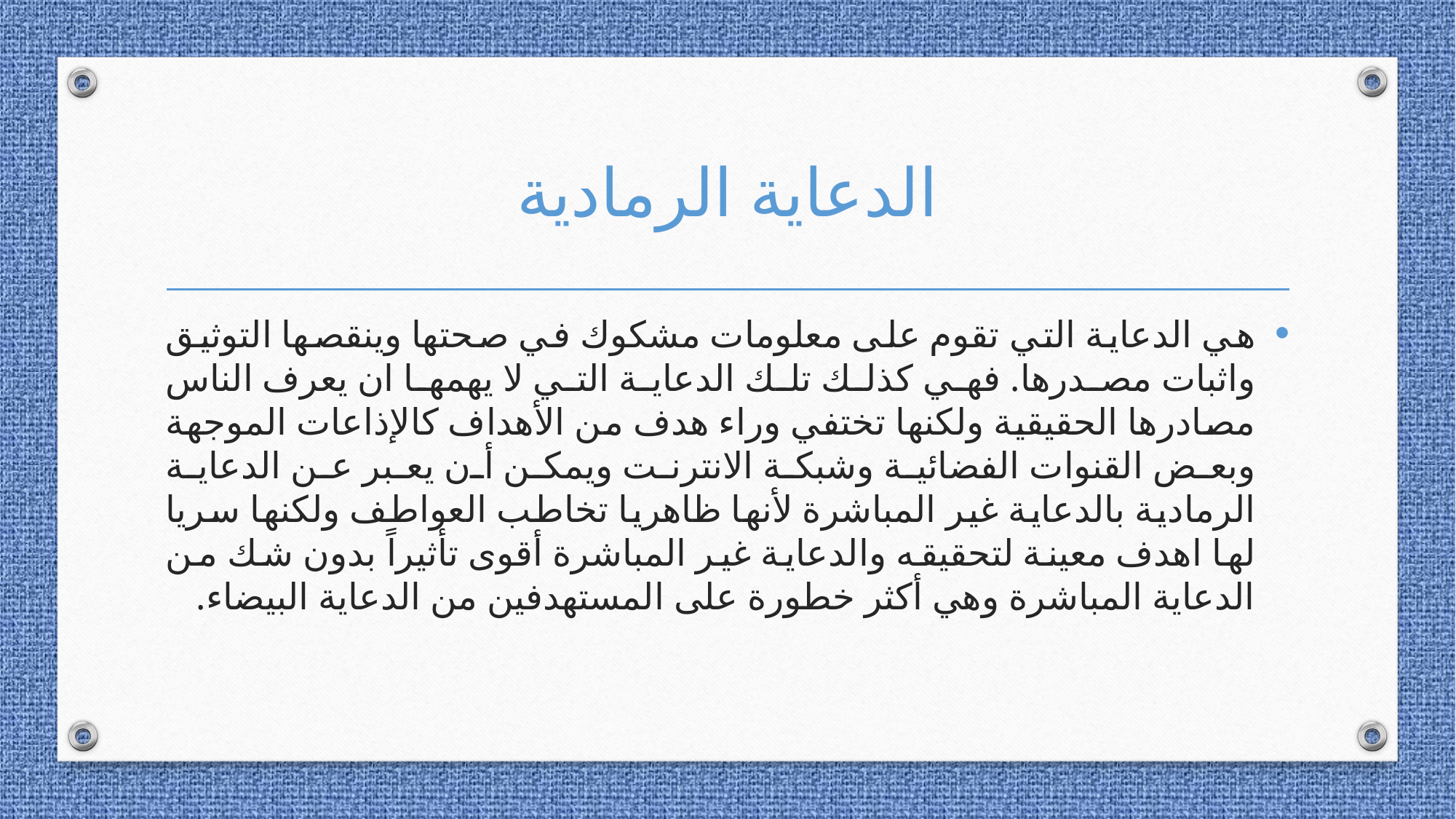

# الدعاية الرمادية
هي الدعاية التي تقوم على معلومات مشكوك في صحتها وينقصها التوثيق واثبات مصدرها. فهي كذلك تلك الدعاية التي لا يهمها ان يعرف الناس مصادرها الحقيقية ولكنها تختفي وراء هدف من الأهداف كالإذاعات الموجهة وبعض القنوات الفضائية وشبكة الانترنت ويمكن أن يعبر عن الدعاية الرمادية بالدعاية غير المباشرة لأنها ظاهريا تخاطب العواطف ولكنها سريا لها اهدف معينة لتحقيقه والدعاية غير المباشرة أقوى تأثيراً بدون شك من الدعاية المباشرة وهي أكثر خطورة على المستهدفين من الدعاية البيضاء.